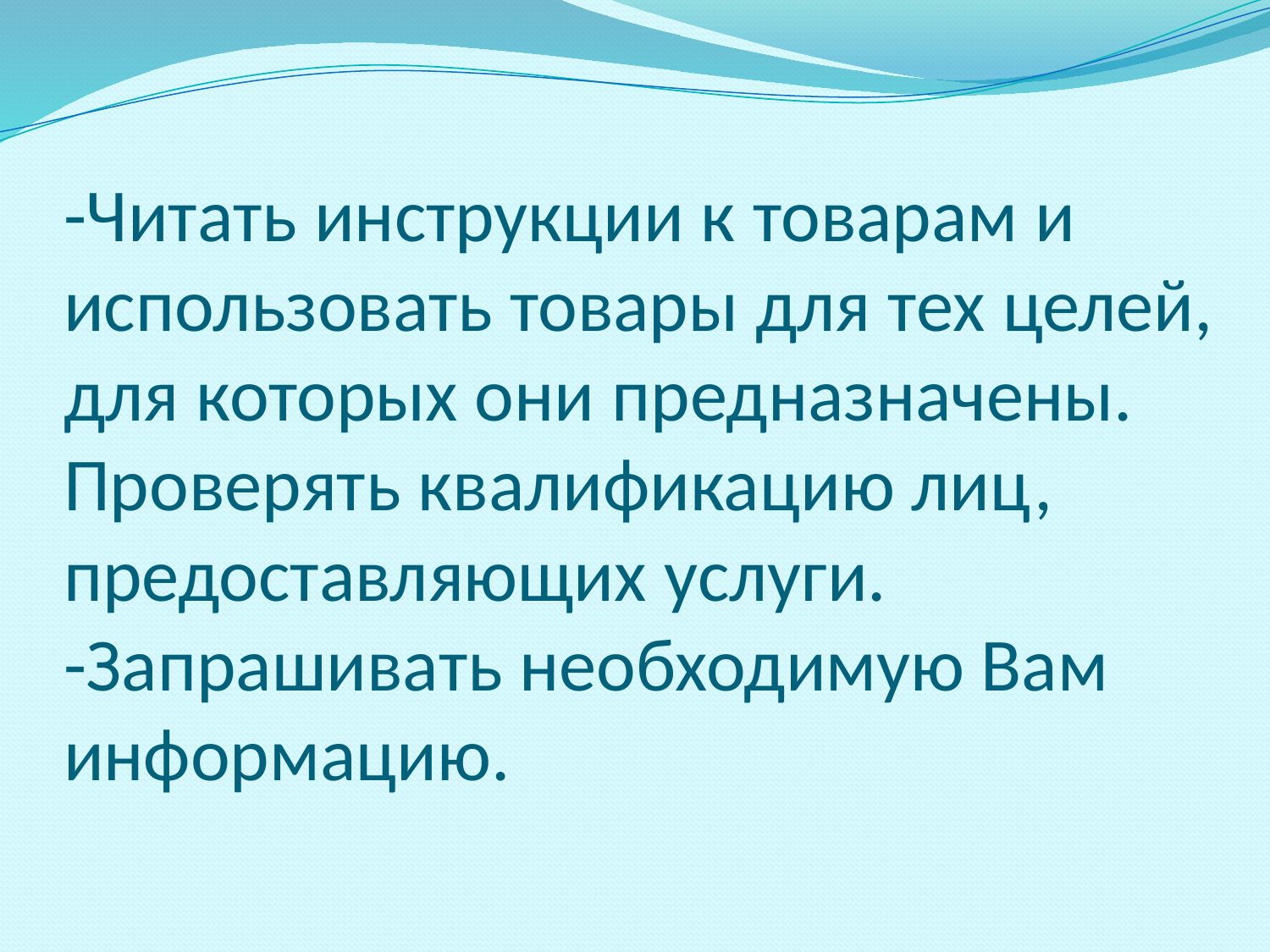

# -Читать инструкции к товарам и использовать товары для тех целей, для которых они предназначены. Проверять квалификацию лиц, предоставляющих услуги. -Запрашивать необходимую Вам информацию.